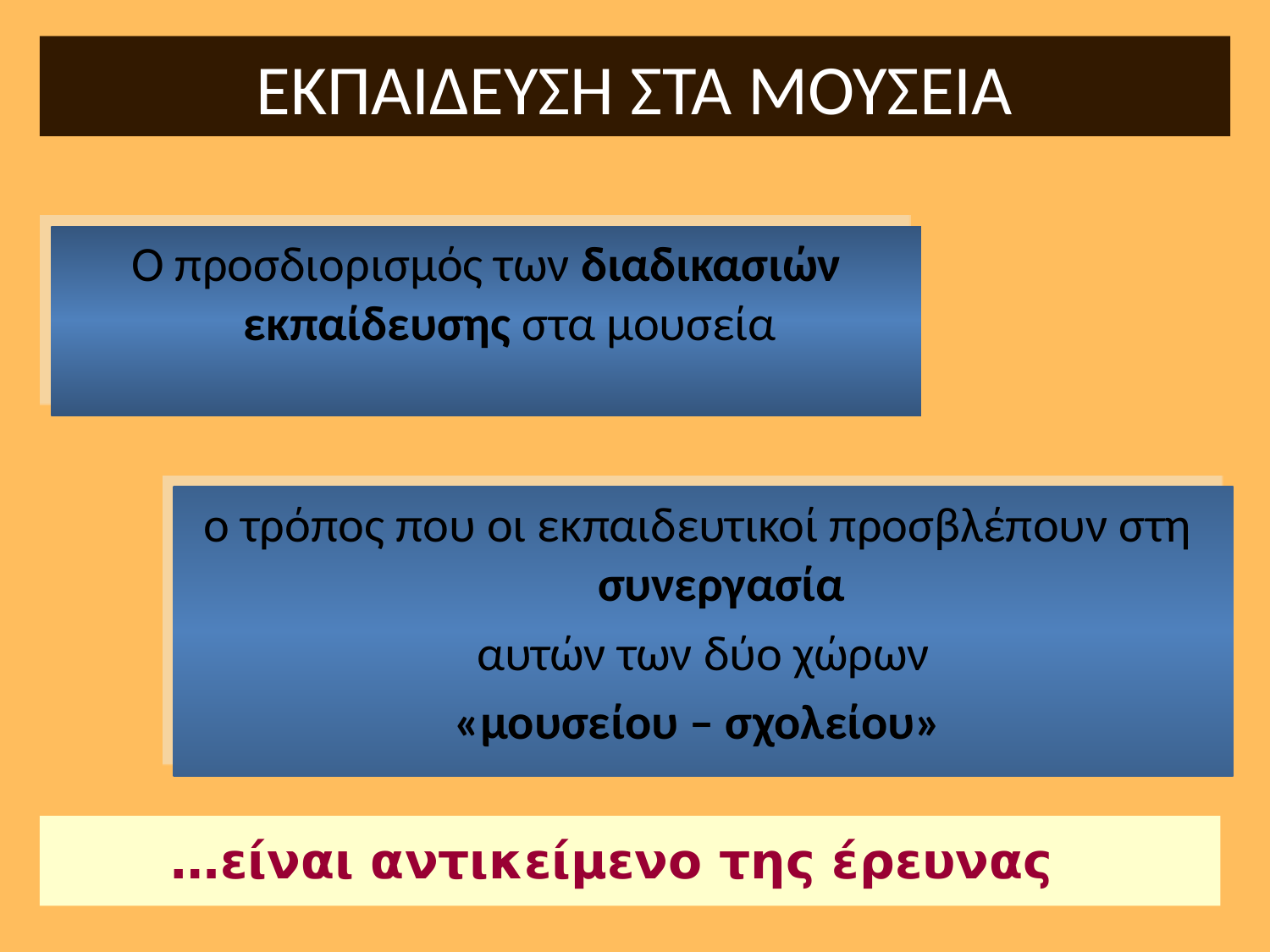

# ΕΚΠΑΙΔΕΥΣΗ ΣΤΑ ΜΟΥΣΕΙΑ
Ο προσδιορισμός των διαδικασιών εκπαίδευσης στα μουσεία

ο τρόπος που οι εκπαιδευτικοί προσβλέπουν στη  συνεργασία
αυτών των δύο χώρων
«μουσείου – σχολείου»

…είναι αντικείμενο της έρευνας